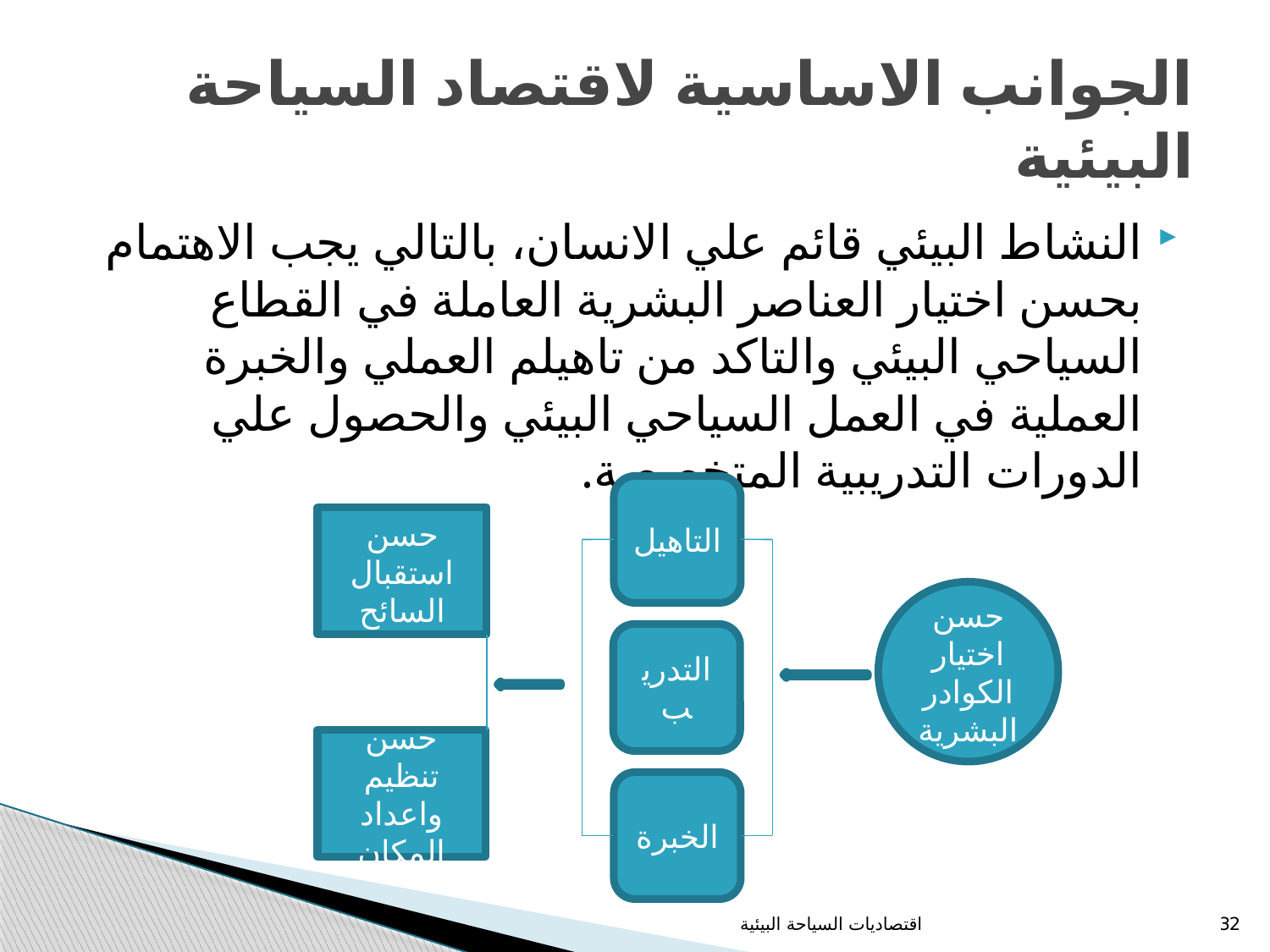

# الجوانب الاساسية لاقتصاد السياحة البيئية
النشاط البيئي قائم علي الانسان، بالتالي يجب الاهتمام بحسن اختيار العناصر البشرية العاملة في القطاع السياحي البيئي والتاكد من تاهيلم العملي والخبرة العملية في العمل السياحي البيئي والحصول علي الدورات التدريبية المتخصصة.

التاهيل
حسن استقبال السائح
حسن اختيار الكوادر البشرية
التدريب

حسن تنظيم واعداد المكان
الخبرة
اقتصاديات السياحة البيئية
32